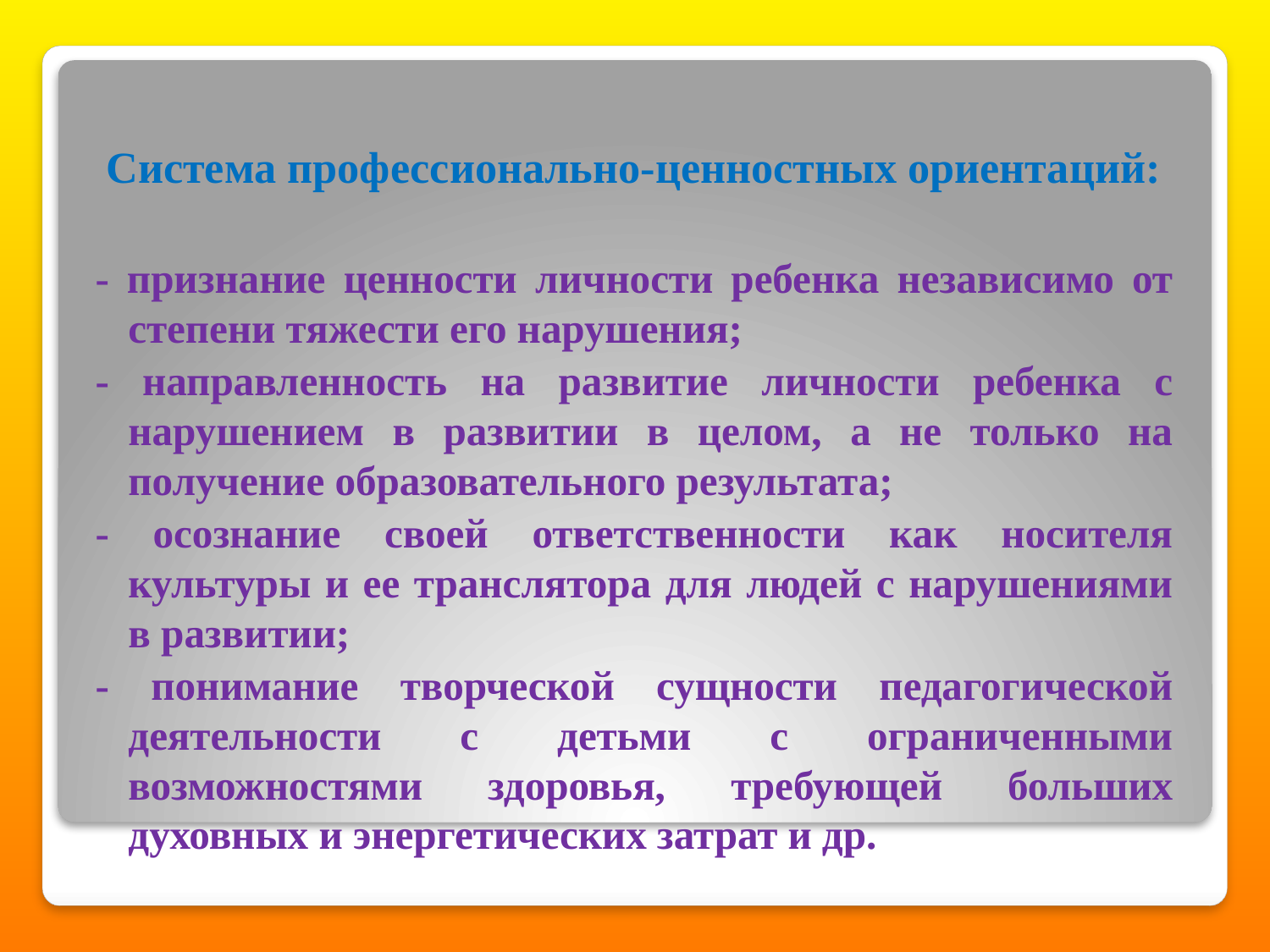

Система профессионально-ценностных ориентаций:

- признание ценности личности ребенка независимо от степени тяжести его нарушения;
- направленность на развитие личности ребенка с нарушением в развитии в целом, а не только на получение образовательного результата;
- осознание своей ответственности как носителя культуры и ее транслятора для людей с нарушениями в развитии;
- понимание творческой сущности педагогической деятельности с детьми с ограниченными возможностями здоровья, требующей больших духовных и энергетических затрат и др.